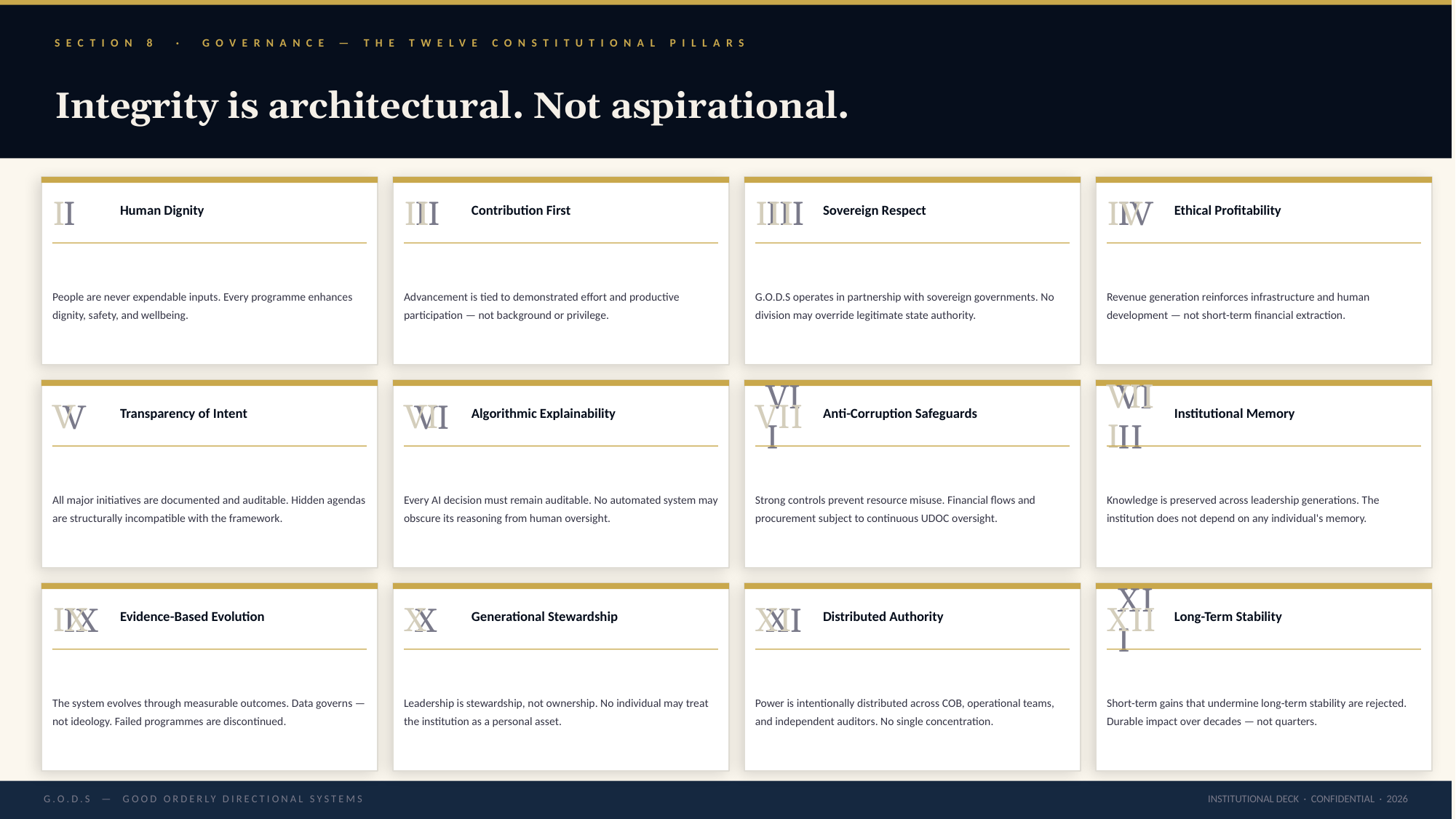

SECTION 8  ·  GOVERNANCE — THE TWELVE CONSTITUTIONAL PILLARS
Integrity is architectural. Not aspirational.

I
II
III
IV
I
Human Dignity
II
Contribution First
III
Sovereign Respect
IV
Ethical Profitability

People are never expendable inputs. Every programme enhances dignity, safety, and wellbeing.
Advancement is tied to demonstrated effort and productive participation — not background or privilege.
G.O.D.S operates in partnership with sovereign governments. No division may override legitimate state authority.
Revenue generation reinforces infrastructure and human development — not short-term financial extraction.

V
VI
VII
VIII
V
Transparency of Intent
VI
Algorithmic Explainability
VII
Anti-Corruption Safeguards
VIII
Institutional Memory

All major initiatives are documented and auditable. Hidden agendas are structurally incompatible with the framework.
Every AI decision must remain auditable. No automated system may obscure its reasoning from human oversight.
Strong controls prevent resource misuse. Financial flows and procurement subject to continuous UDOC oversight.
Knowledge is preserved across leadership generations. The institution does not depend on any individual's memory.

IX
X
XI
XII
IX
Evidence-Based Evolution
X
Generational Stewardship
XI
Distributed Authority
XII
Long-Term Stability

The system evolves through measurable outcomes. Data governs — not ideology. Failed programmes are discontinued.
Leadership is stewardship, not ownership. No individual may treat the institution as a personal asset.
Power is intentionally distributed across COB, operational teams, and independent auditors. No single concentration.
Short-term gains that undermine long-term stability are rejected. Durable impact over decades — not quarters.

INSTITUTIONAL DECK  ·  CONFIDENTIAL  ·  2026
G.O.D.S  —  GOOD ORDERLY DIRECTIONAL SYSTEMS